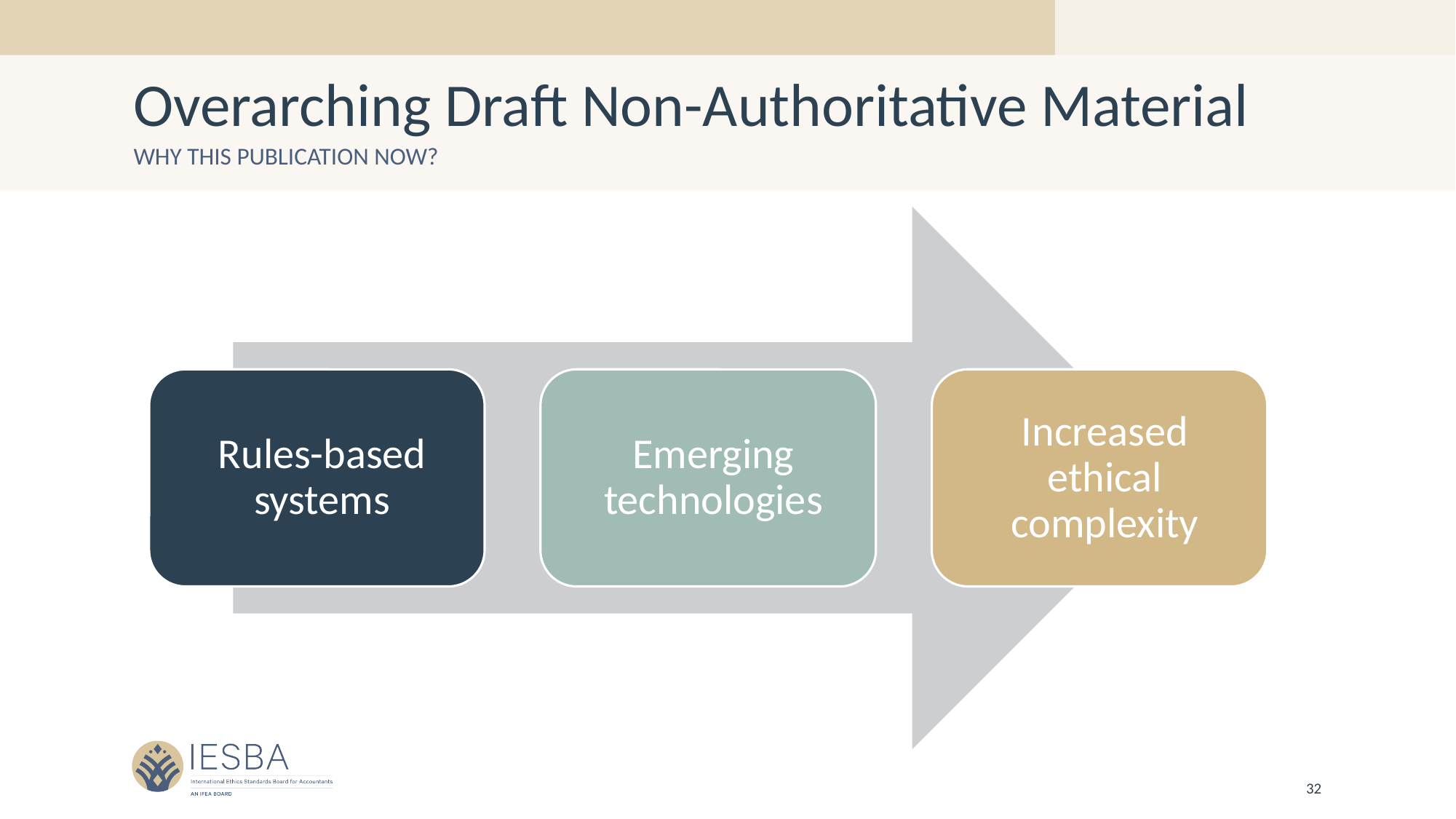

# Overarching Draft Non-Authoritative Material
Why this publication now?
Rules-based systems
Emerging technologies
Increased ethical complexity
32